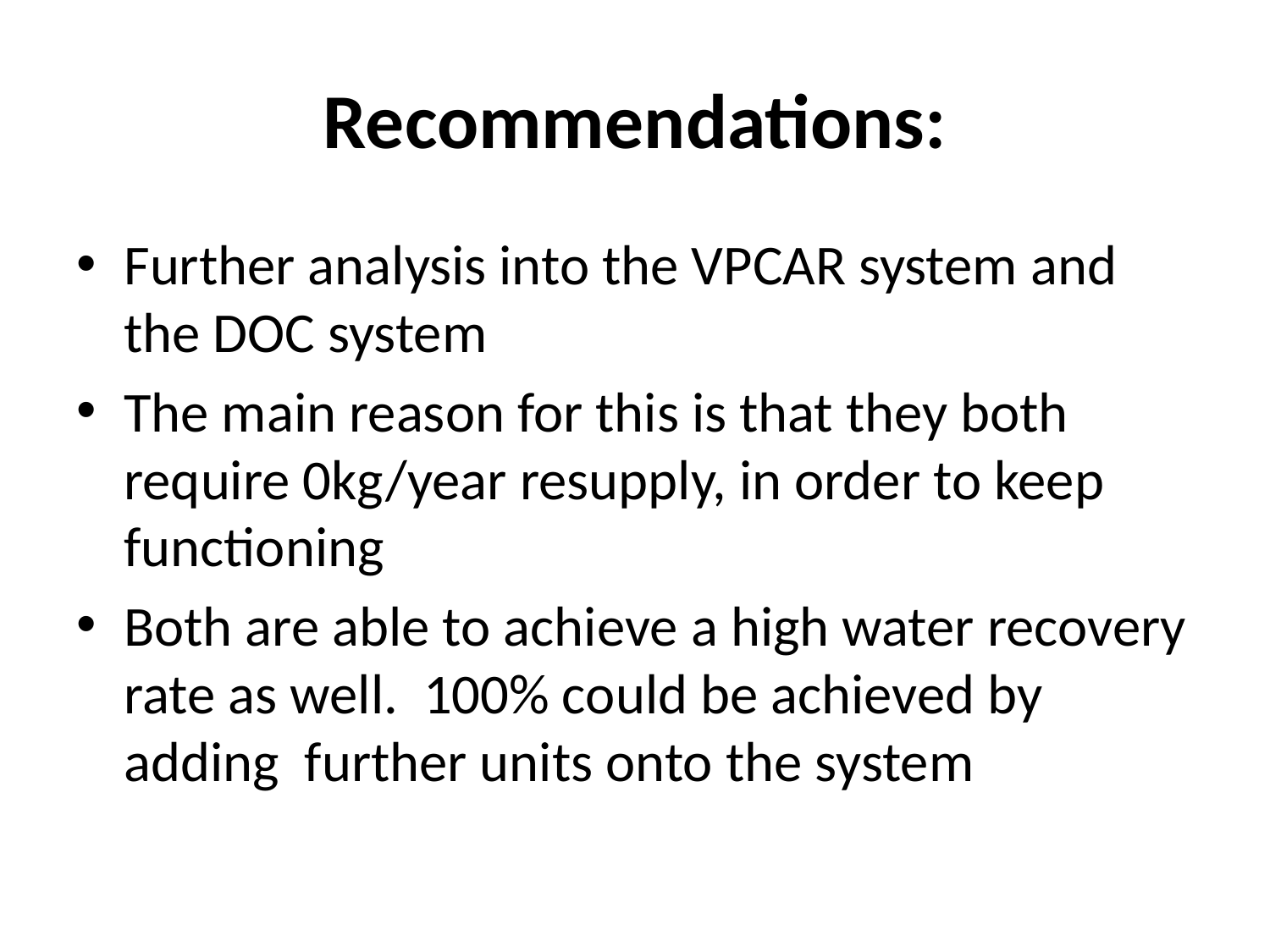

# Recommendations:
Further analysis into the VPCAR system and the DOC system
The main reason for this is that they both require 0kg/year resupply, in order to keep functioning
Both are able to achieve a high water recovery rate as well.  100% could be achieved by adding  further units onto the system